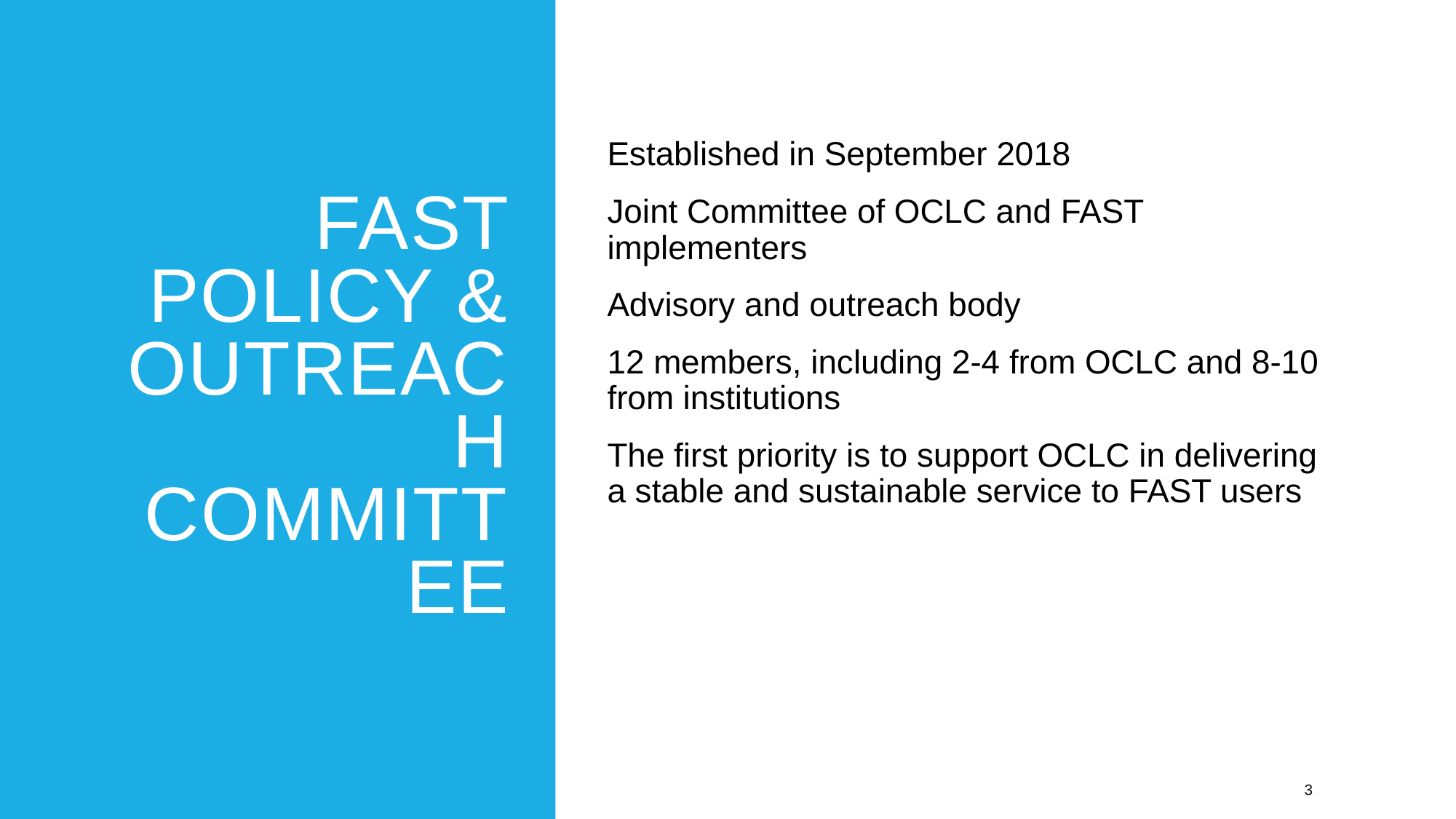

# FAST Policy & Outreach Committee
Established in September 2018
Joint Committee of OCLC and FAST implementers
Advisory and outreach body
12 members, including 2-4 from OCLC and 8-10 from institutions
The first priority is to support OCLC in delivering a stable and sustainable service to FAST users

3